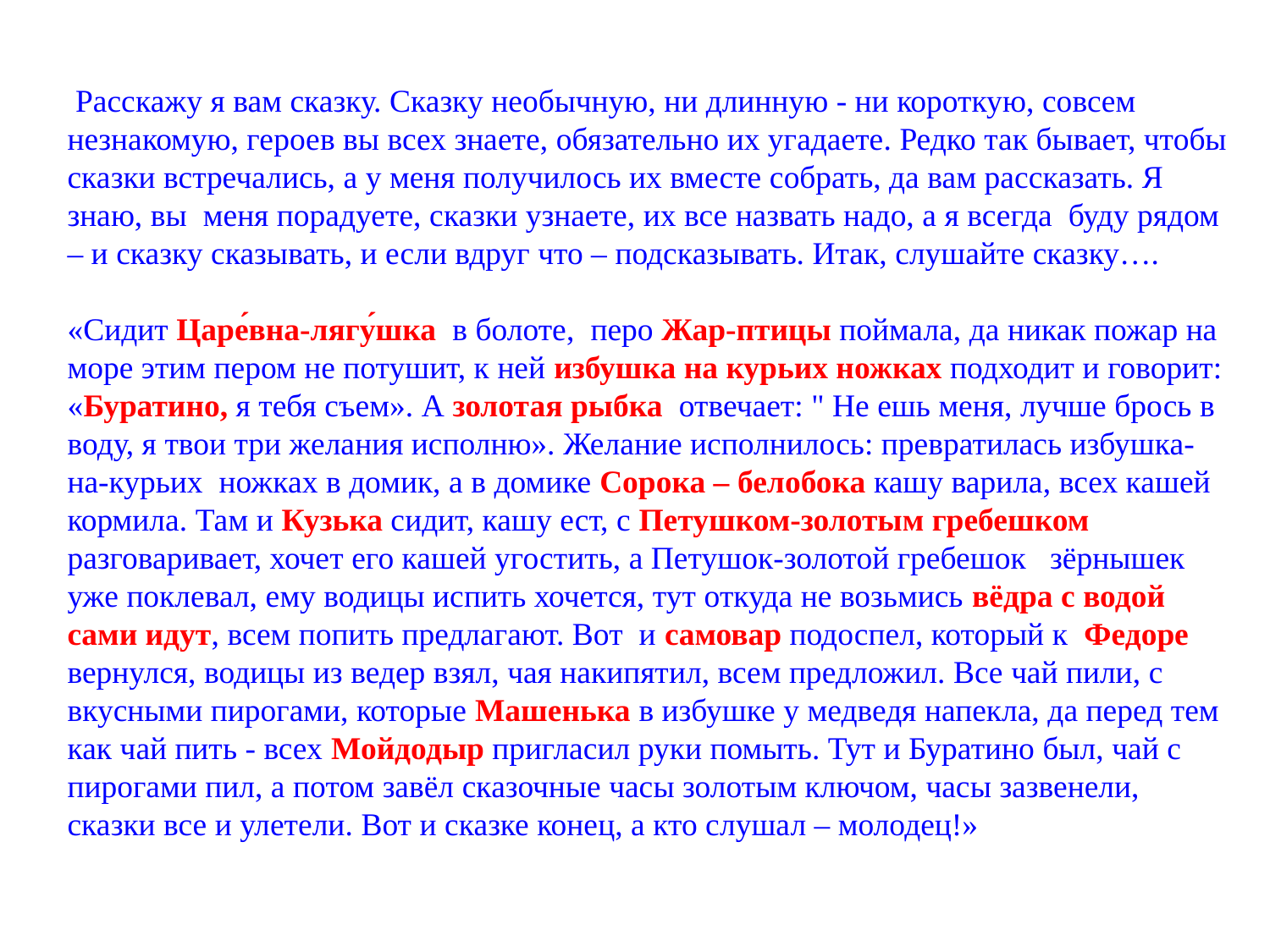

Расскажу я вам сказку. Сказку необычную, ни длинную - ни короткую, совсем незнакомую, героев вы всех знаете, обязательно их угадаете. Редко так бывает, чтобы сказки встречались, а у меня получилось их вместе собрать, да вам рассказать. Я знаю, вы  меня порадуете, сказки узнаете, их все назвать надо, а я всегда  буду рядом – и сказку сказывать, и если вдруг что – подсказывать. Итак, слушайте сказку….

«Сидит Царе́вна-лягу́шка  в болоте,  перо Жар-птицы поймала, да никак пожар на море этим пером не потушит, к ней избушка на курьих ножках подходит и говорит: «Буратино, я тебя съем». А золотая рыбка  отвечает: " Не ешь меня, лучше брось в воду, я твои три желания исполню». Желание исполнилось: превратилась избушка-на-курьих  ножках в домик, а в домике Сорока – белобока кашу варила, всех кашей кормила. Там и Кузька сидит, кашу ест, с Петушком-золотым гребешком разговаривает, хочет его кашей угостить, а Петушок-золотой гребешок   зёрнышек уже поклевал, ему водицы испить хочется, тут откуда не возьмись вёдра с водой сами идут, всем попить предлагают. Вот  и самовар подоспел, который к  Федоре вернулся, водицы из ведер взял, чая накипятил, всем предложил. Все чай пили, с вкусными пирогами, которые Машенька в избушке у медведя напекла, да перед тем как чай пить - всех Мойдодыр пригласил руки помыть. Тут и Буратино был, чай с пирогами пил, а потом завёл сказочные часы золотым ключом, часы зазвенели, сказки все и улетели. Вот и сказке конец, а кто слушал – молодец!»